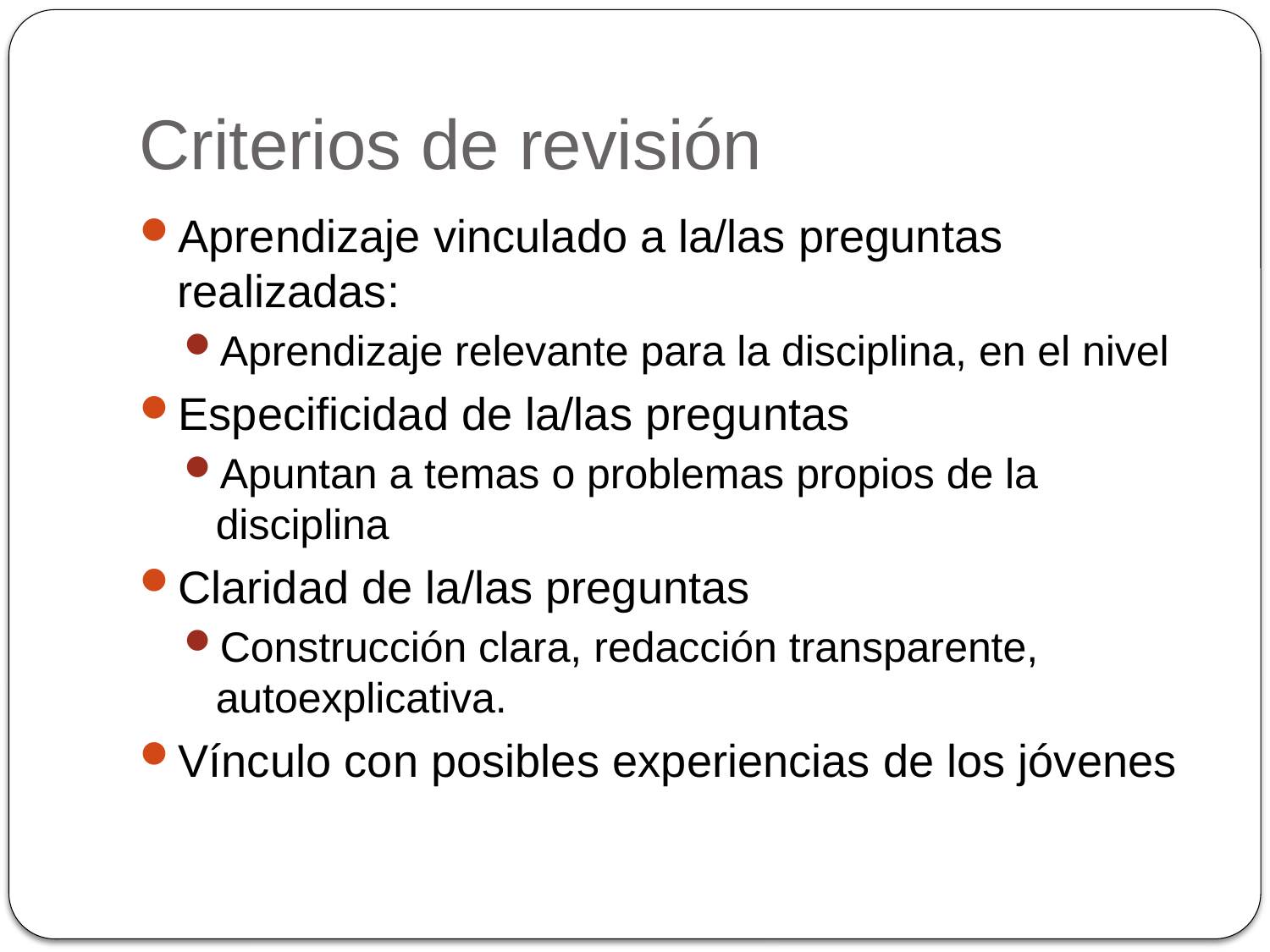

# Criterios de revisión
Aprendizaje vinculado a la/las preguntas realizadas:
Aprendizaje relevante para la disciplina, en el nivel
Especificidad de la/las preguntas
Apuntan a temas o problemas propios de la disciplina
Claridad de la/las preguntas
Construcción clara, redacción transparente, autoexplicativa.
Vínculo con posibles experiencias de los jóvenes